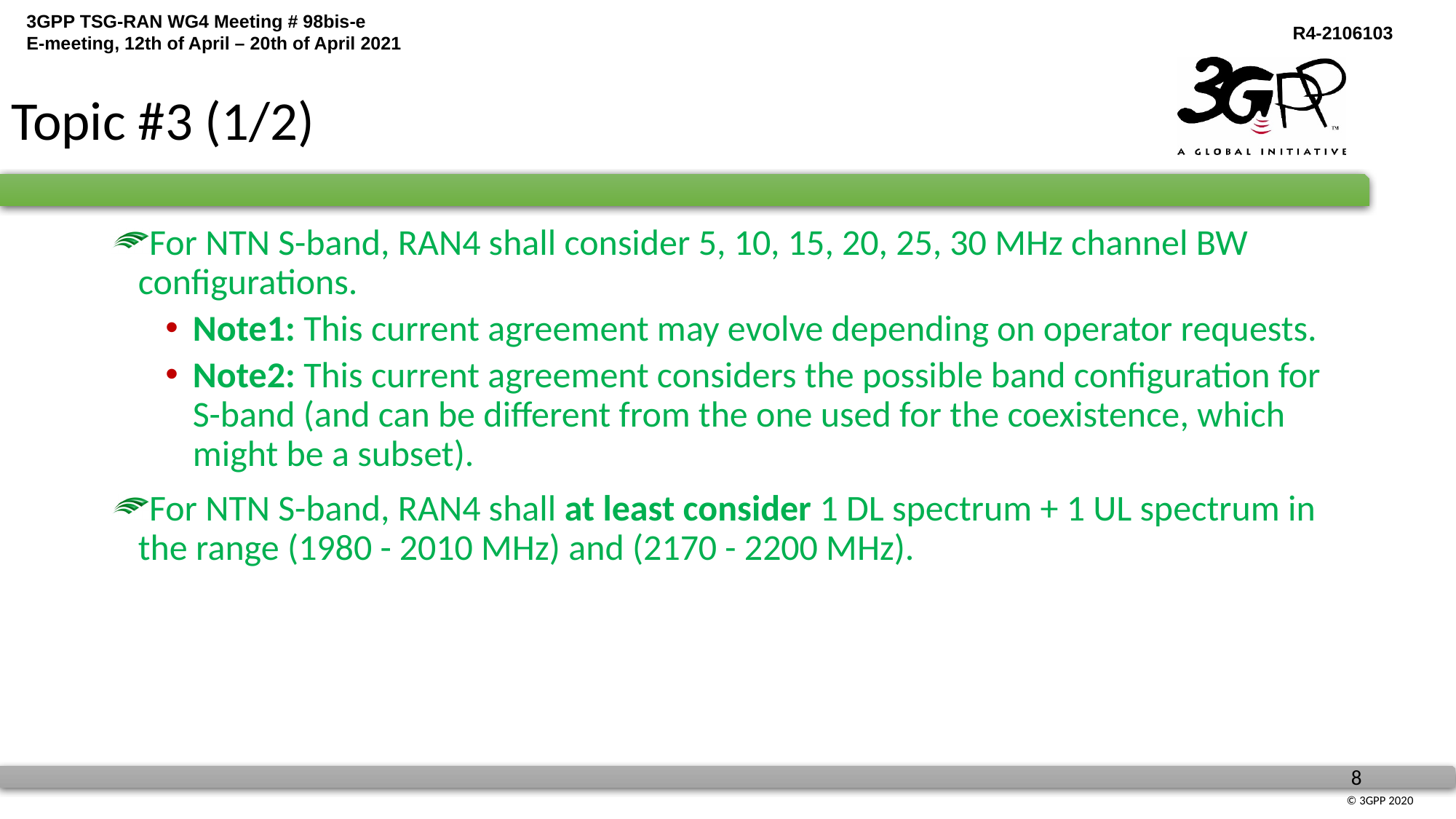

# Topic #3 (1/2)
For NTN S-band, RAN4 shall consider 5, 10, 15, 20, 25, 30 MHz channel BW configurations.
Note1: This current agreement may evolve depending on operator requests.
Note2: This current agreement considers the possible band configuration for S-band (and can be different from the one used for the coexistence, which might be a subset).
For NTN S-band, RAN4 shall at least consider 1 DL spectrum + 1 UL spectrum in the range (1980 - 2010 MHz) and (2170 - 2200 MHz).